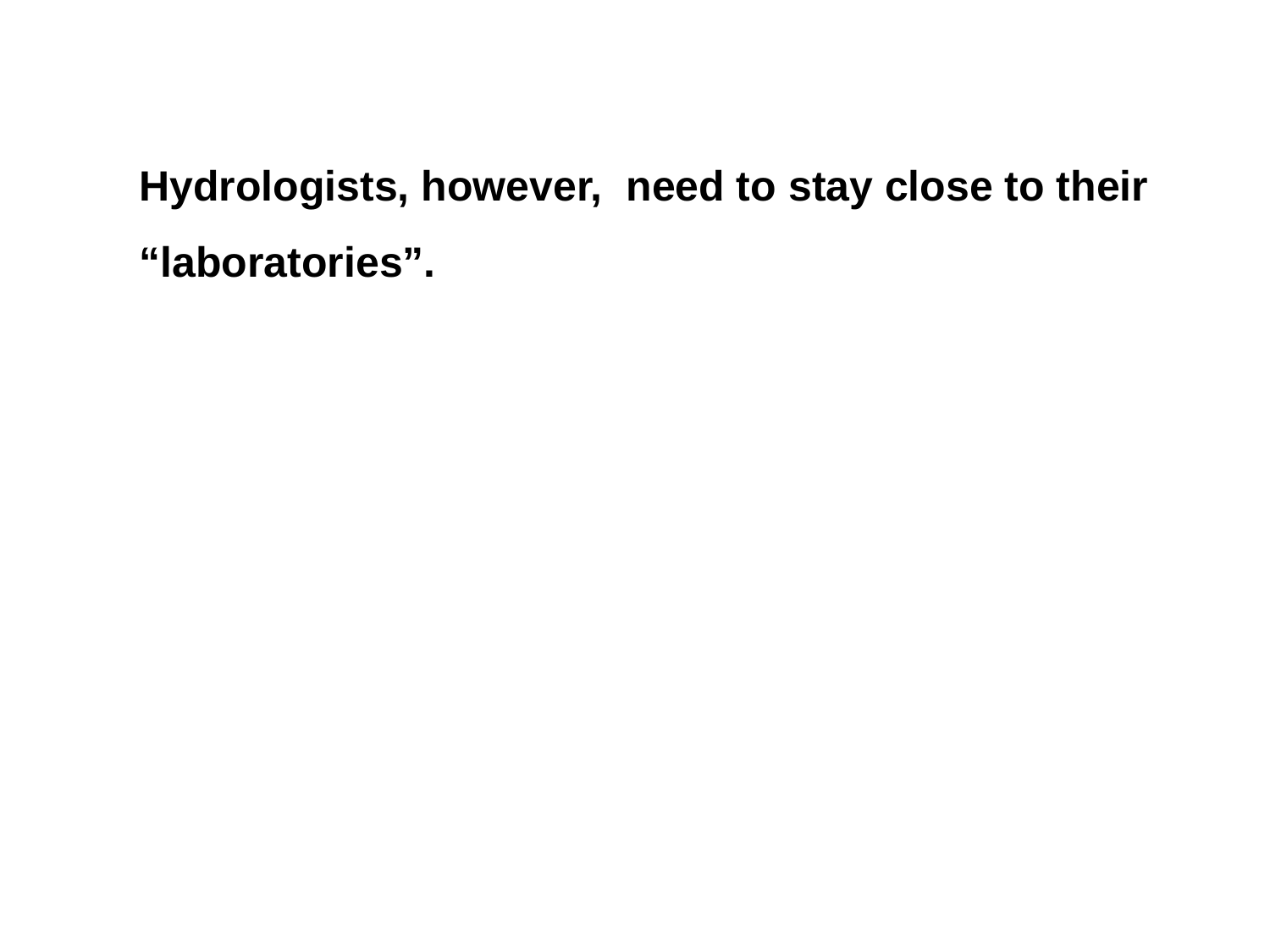

Hydrologists, however,  need to stay close to their “laboratories”.